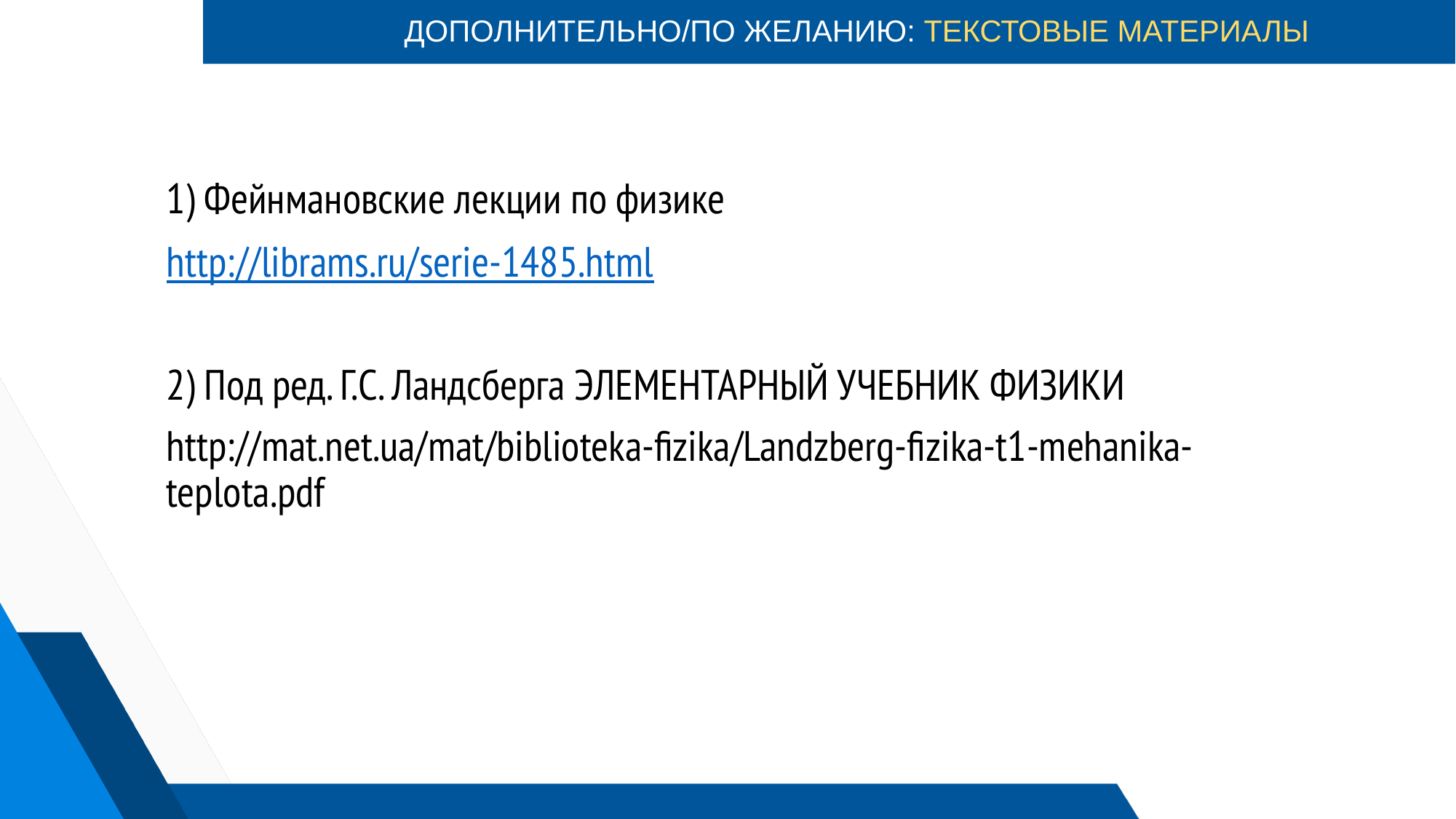

# ДОПОЛНИТЕЛЬНО/ПО ЖЕЛАНИЮ: ТЕКСТОВЫЕ МАТЕРИАЛЫ
1) Фейнмановские лекции по физике
http://librams.ru/serie-1485.html

2) Под ред. Г.С. Ландсберга ЭЛЕМЕНТАРНЫЙ УЧЕБНИК ФИЗИКИ
http://mat.net.ua/mat/biblioteka-fizika/Landzberg-fizika-t1-mehanika-teplota.pdf